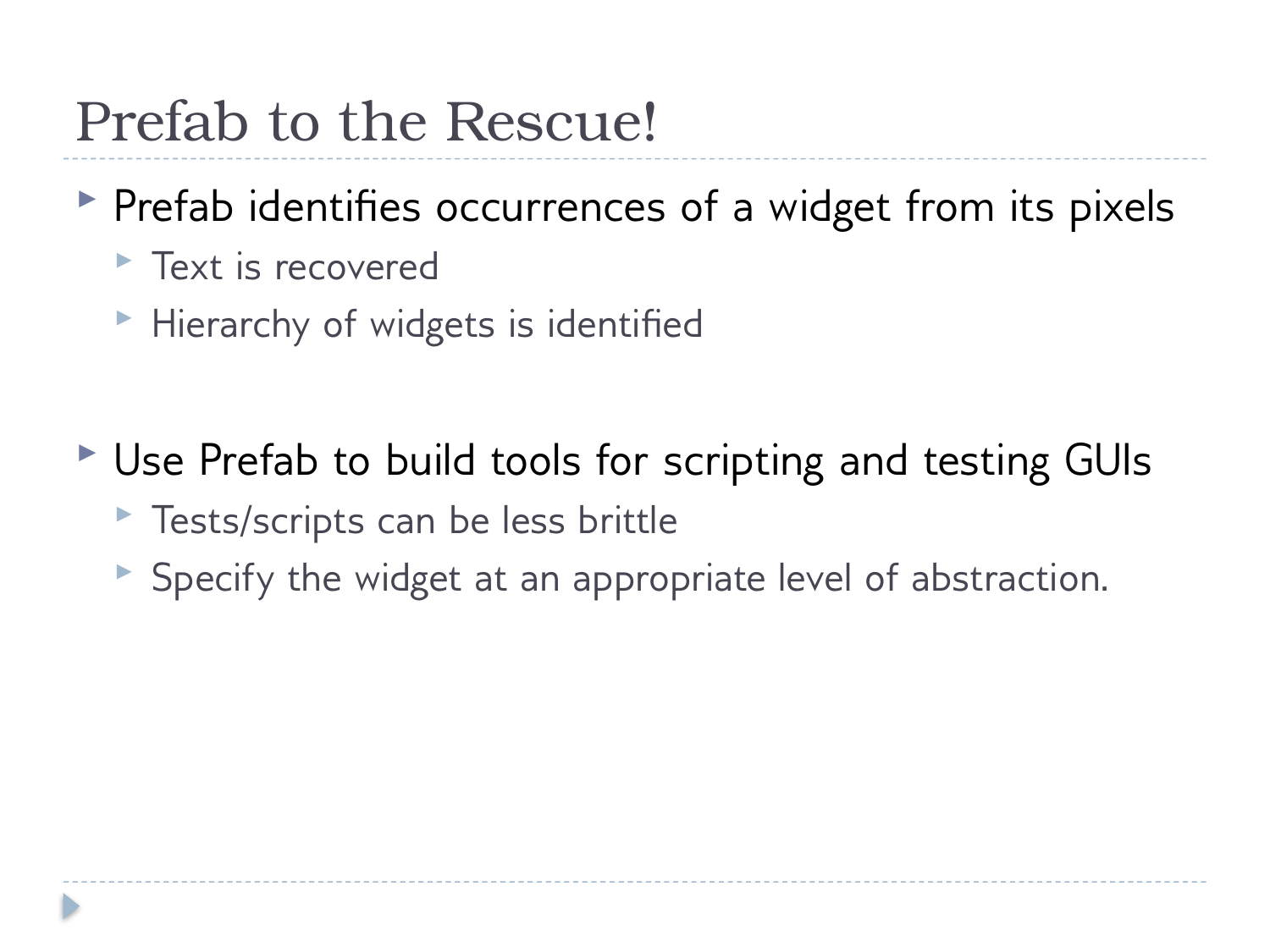

# Prefab to the Rescue!
Prefab identifies occurrences of a widget from its pixels
Text is recovered
Hierarchy of widgets is identified

Use Prefab to build tools for scripting and testing GUIs
Tests/scripts can be less brittle
Specify the widget at an appropriate level of abstraction.